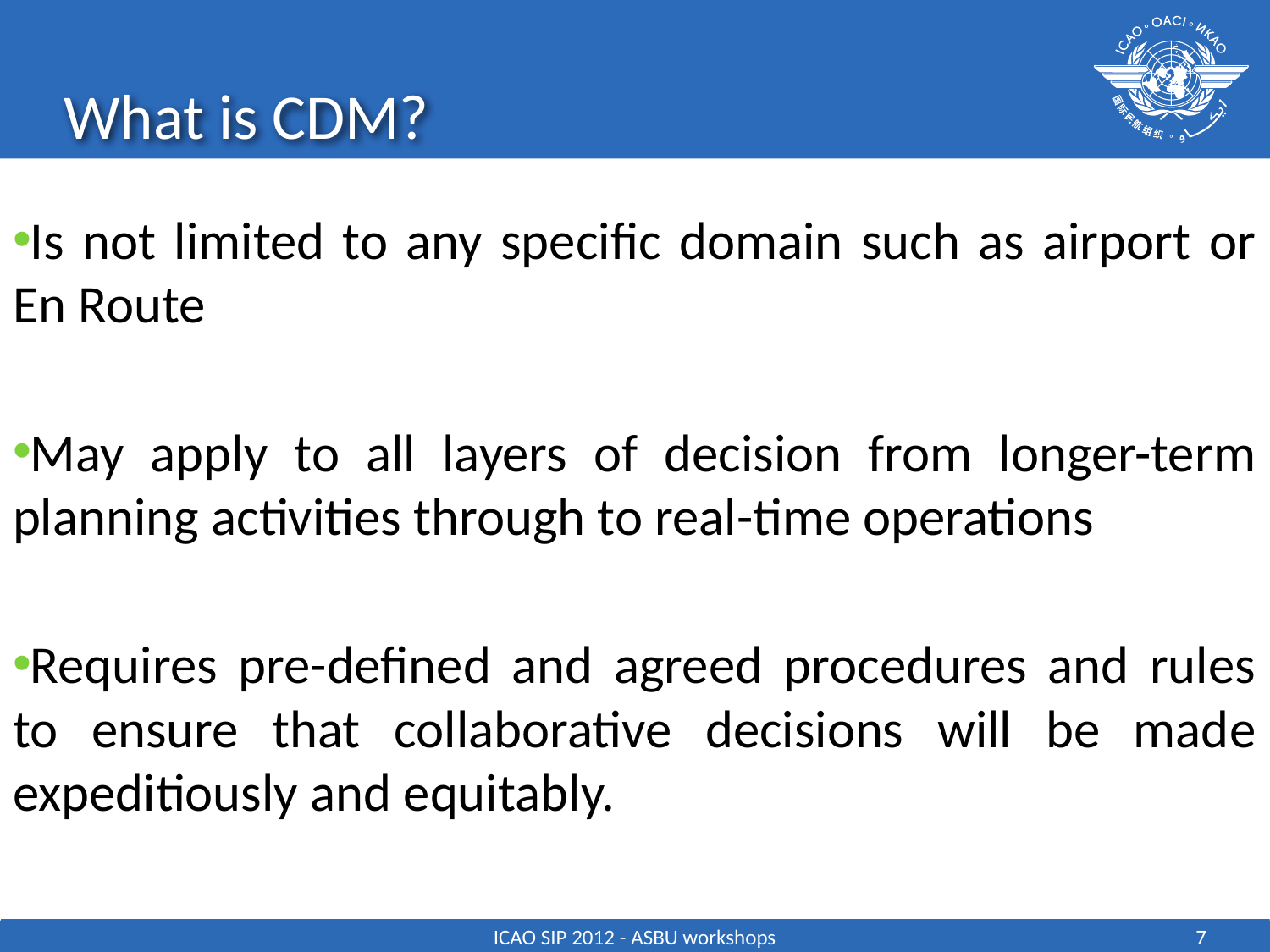

# What is CDM?
Is not limited to any specific domain such as airport or En Route

May apply to all layers of decision from longer-term planning activities through to real-time operations

Requires pre-defined and agreed procedures and rules to ensure that collaborative decisions will be made expeditiously and equitably.
ICAO SIP 2012 - ASBU workshops
7